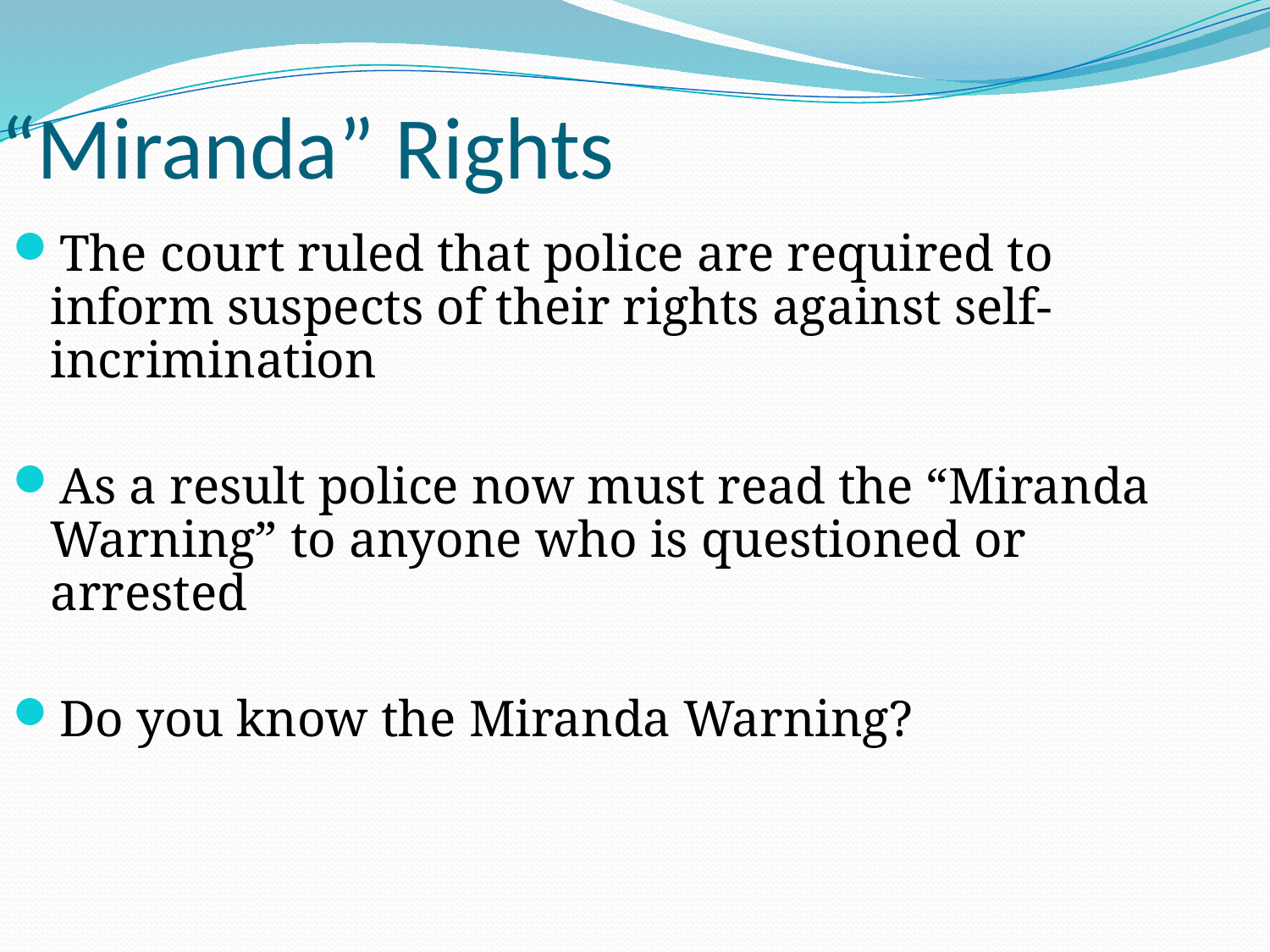

“Miranda” Rights
The court ruled that police are required to inform suspects of their rights against self-incrimination

As a result police now must read the “Miranda Warning” to anyone who is questioned or arrested

Do you know the Miranda Warning?